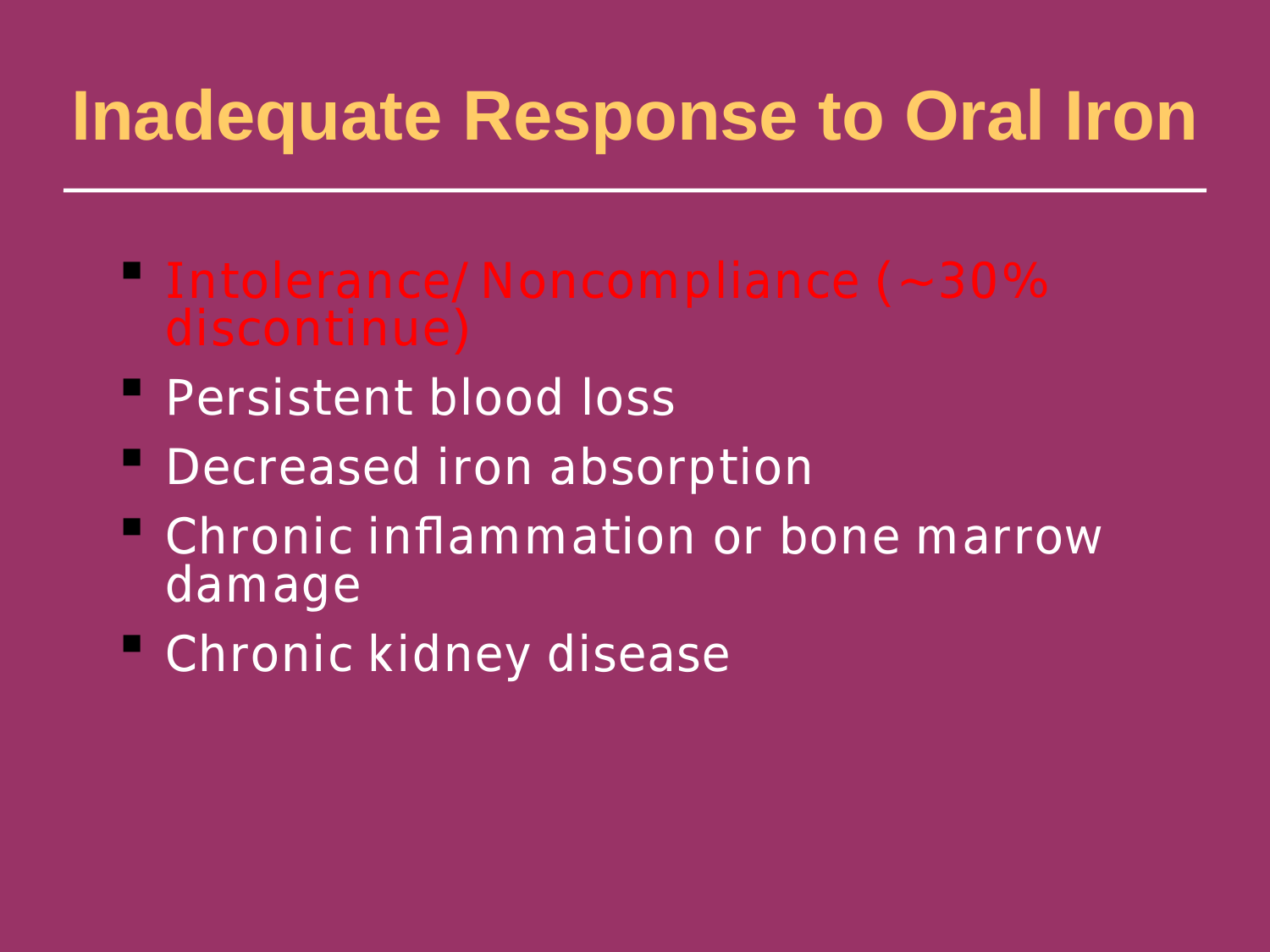

Inadequate Response to Oral Iron
Intolerance/Noncompliance (~30% discontinue)
Persistent blood loss
Decreased iron absorption
Chronic inflammation or bone marrow damage
Chronic kidney disease